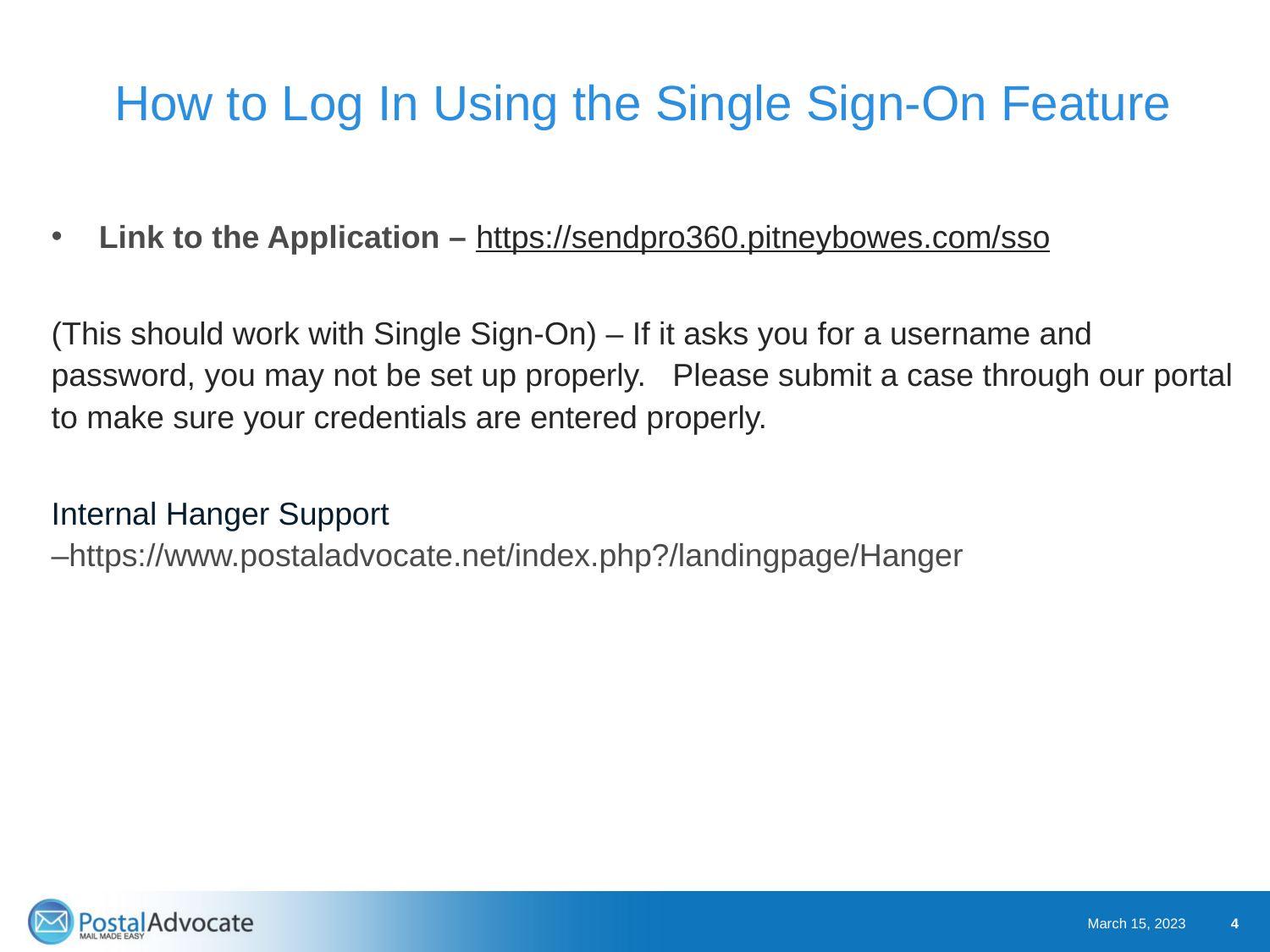

# How to Log In Using the Single Sign-On Feature
Link to the Application – https://sendpro360.pitneybowes.com/sso

(This should work with Single Sign-On) – If it asks you for a username and password, you may not be set up properly.   Please submit a case through our portal to make sure your credentials are entered properly.

Internal Hanger Support –https://www.postaladvocate.net/index.php?/landingpage/Hanger

March 15, 2023
4